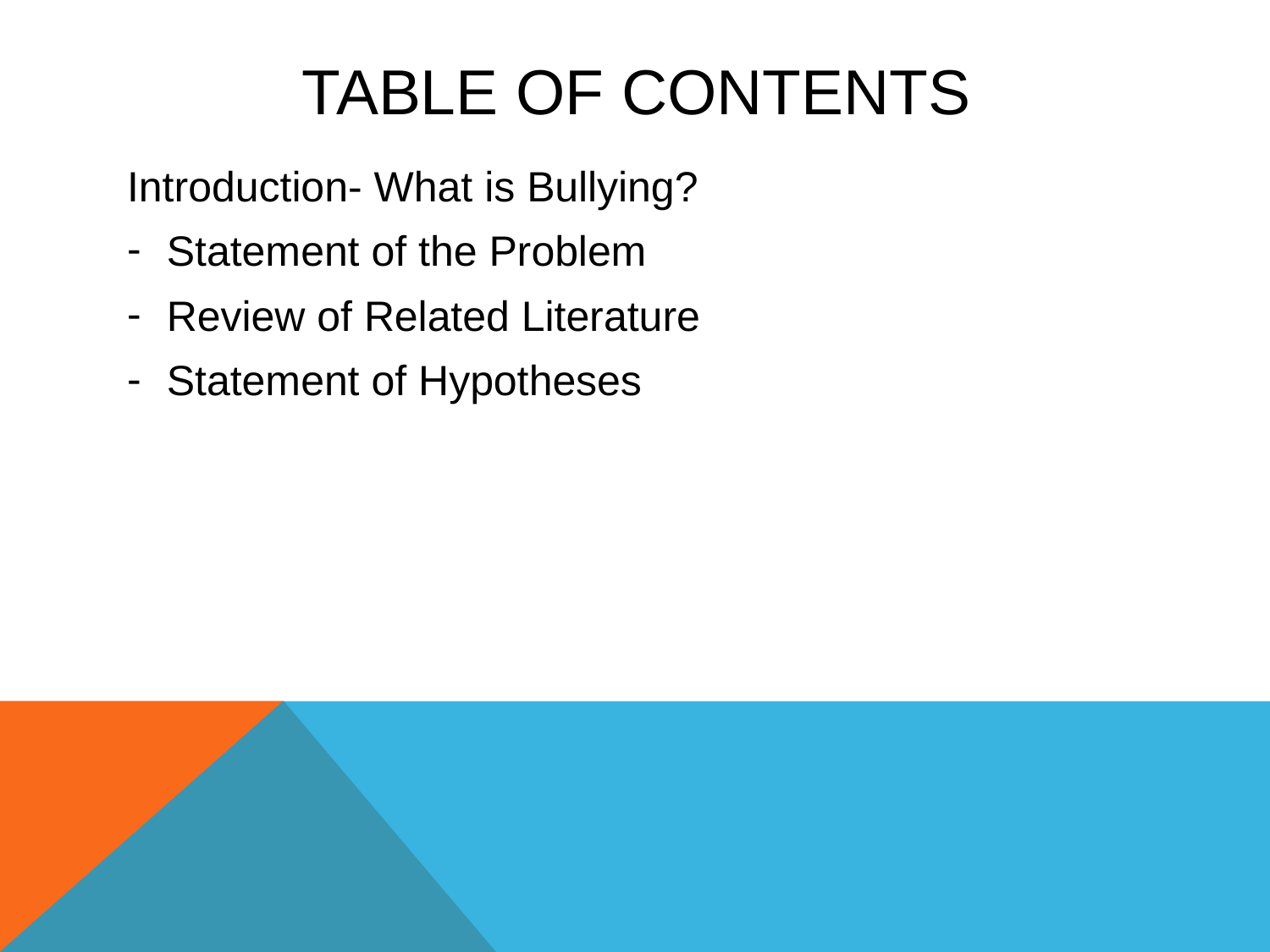

# Table of Contents
Introduction- What is Bullying?
Statement of the Problem
Review of Related Literature
Statement of Hypotheses